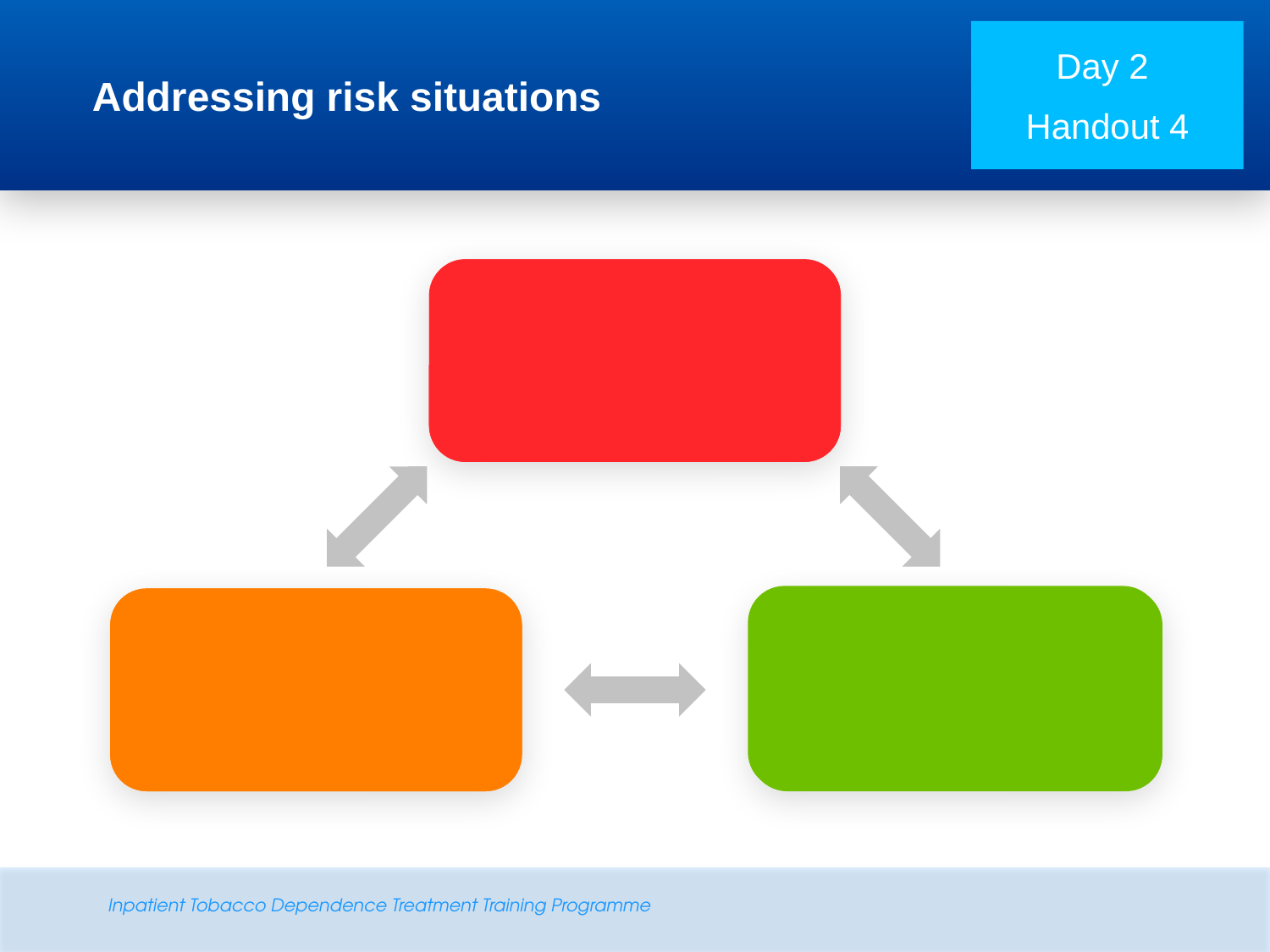

# Addressing risk situations
Day 2
Handout 4
Identify risk
situations

Problem solve,
consider a menu
of options

Elicit patient views,
boost motivation and support self efficacy

Inpatient Tobacco Dependence Treatment Training Programme